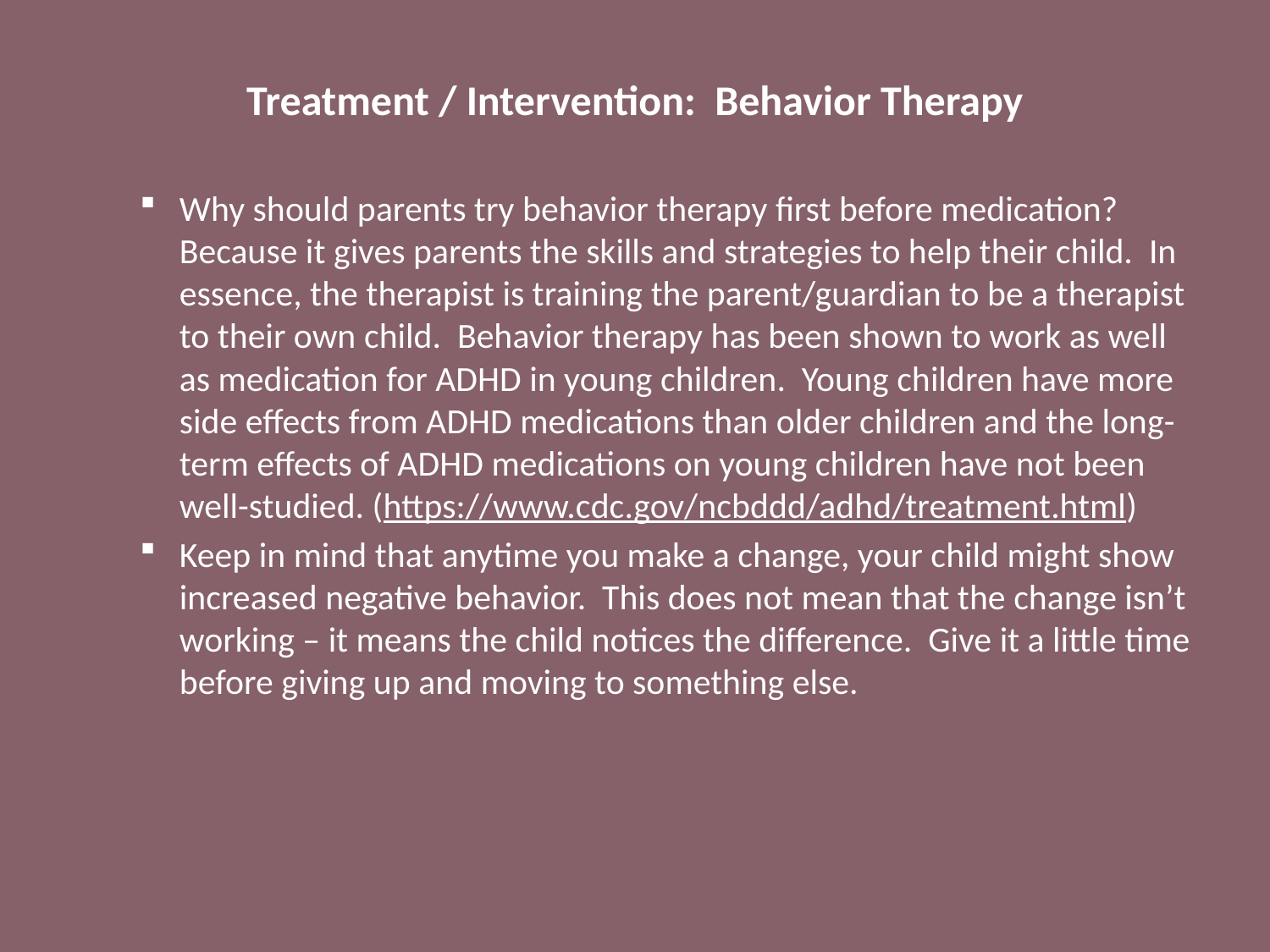

# Treatment / Intervention:  Behavior Therapy
Why should parents try behavior therapy first before medication? Because it gives parents the skills and strategies to help their child.  In essence, the therapist is training the parent/guardian to be a therapist to their own child.  Behavior therapy has been shown to work as well as medication for ADHD in young children.  Young children have more side effects from ADHD medications than older children and the long-term effects of ADHD medications on young children have not been well-studied. (https://www.cdc.gov/ncbddd/adhd/treatment.html)
Keep in mind that anytime you make a change, your child might show increased negative behavior.  This does not mean that the change isn’t working – it means the child notices the difference.  Give it a little time before giving up and moving to something else.